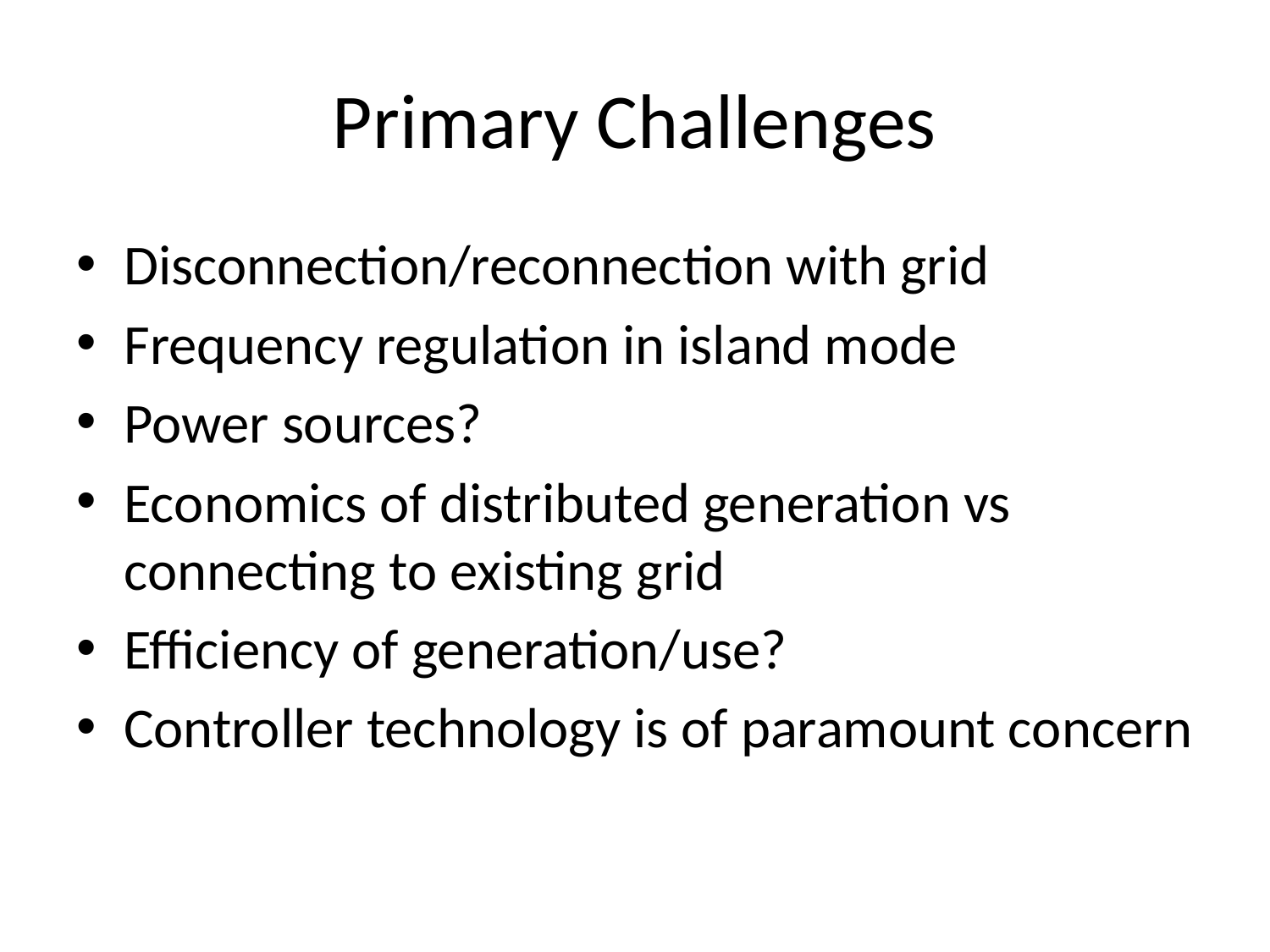

# Primary Challenges
Disconnection/reconnection with grid
Frequency regulation in island mode
Power sources?
Economics of distributed generation vs connecting to existing grid
Efficiency of generation/use?
Controller technology is of paramount concern